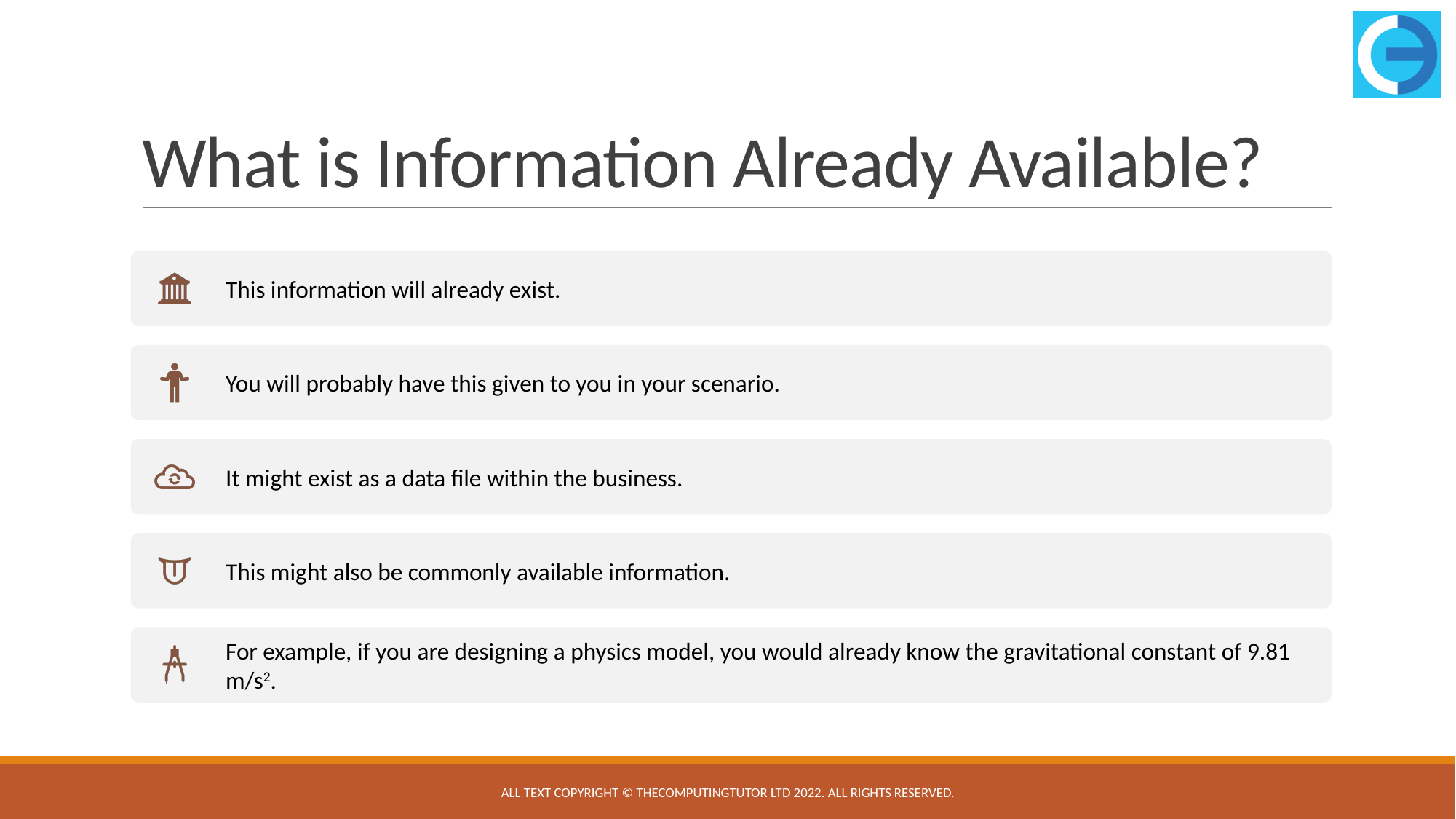

# What is Information Already Available?
This information will already exist.
You will probably have this given to you in your scenario.
It might exist as a data file within the business.
This might also be commonly available information.
For example, if you are designing a physics model, you would already know the gravitational constant of 9.81 m/s2.
All text copyright © TheComputingTutor Ltd 2022. All rights Reserved.